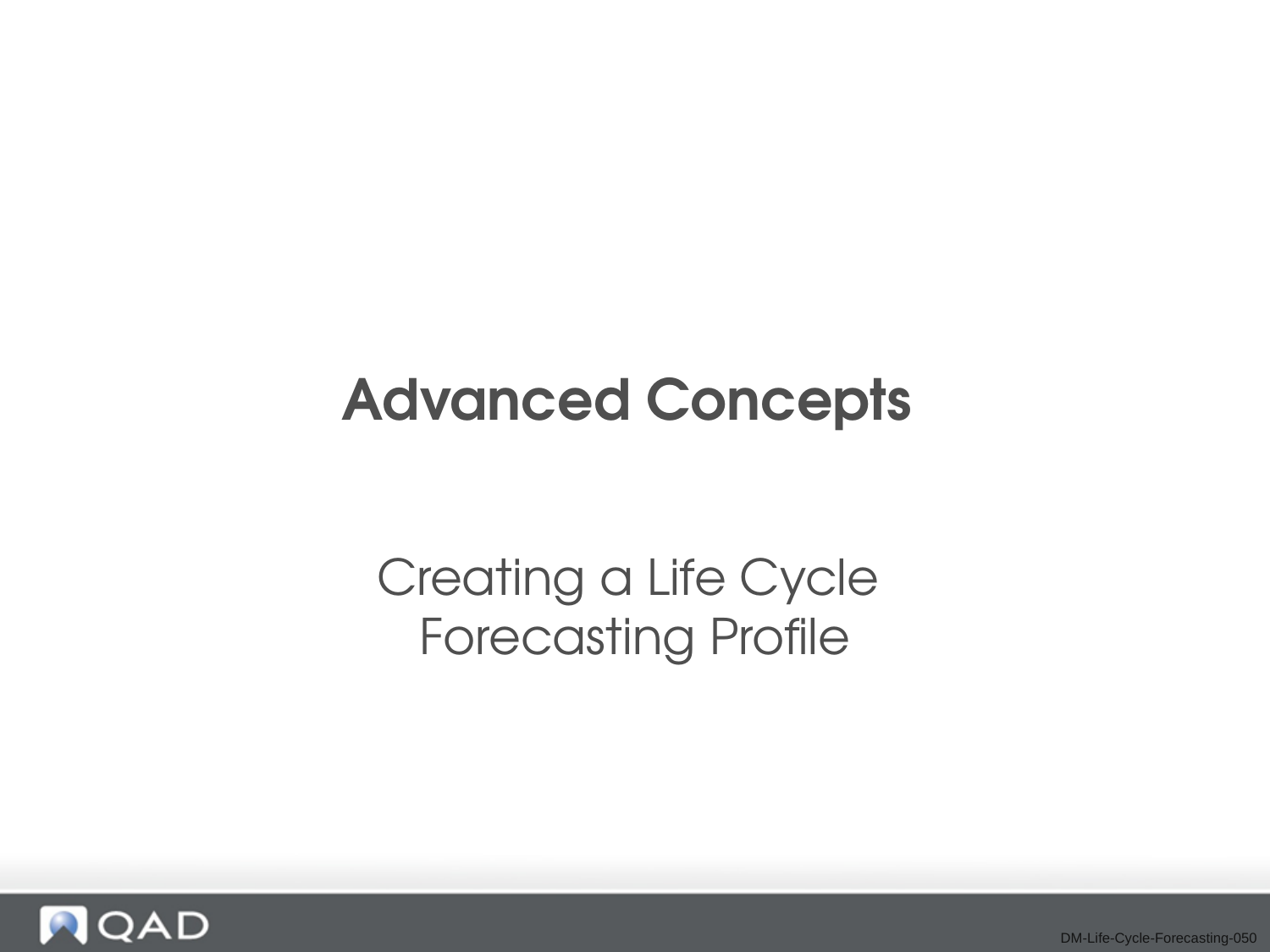

# Advanced Concepts
Creating a Life Cycle
Forecasting Profile
DM-Life-Cycle-Forecasting-050